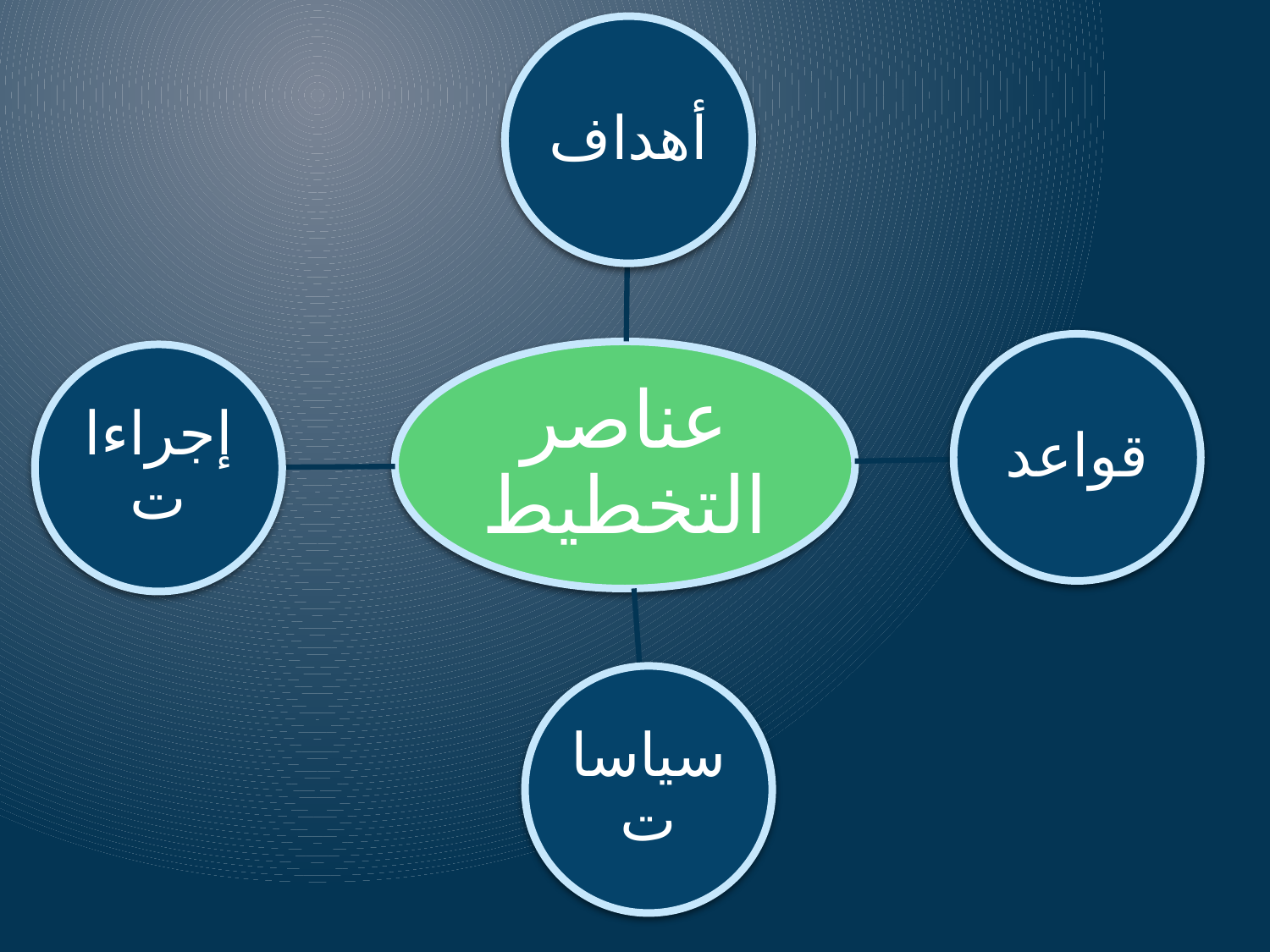

عناصر التخطيط

أهداف

قواعد

سياسات

إجراءات
#